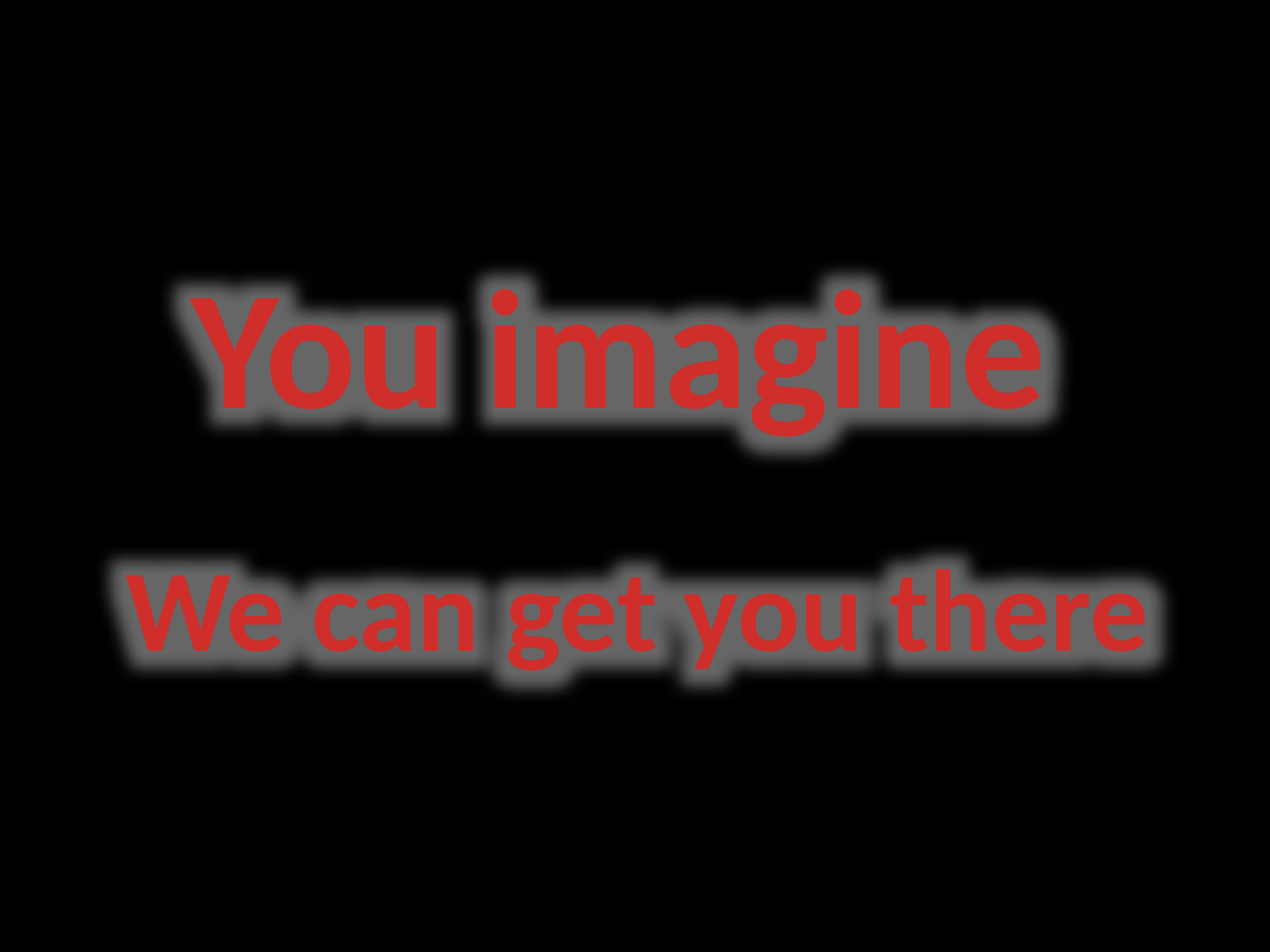

You imagine

We can get you there